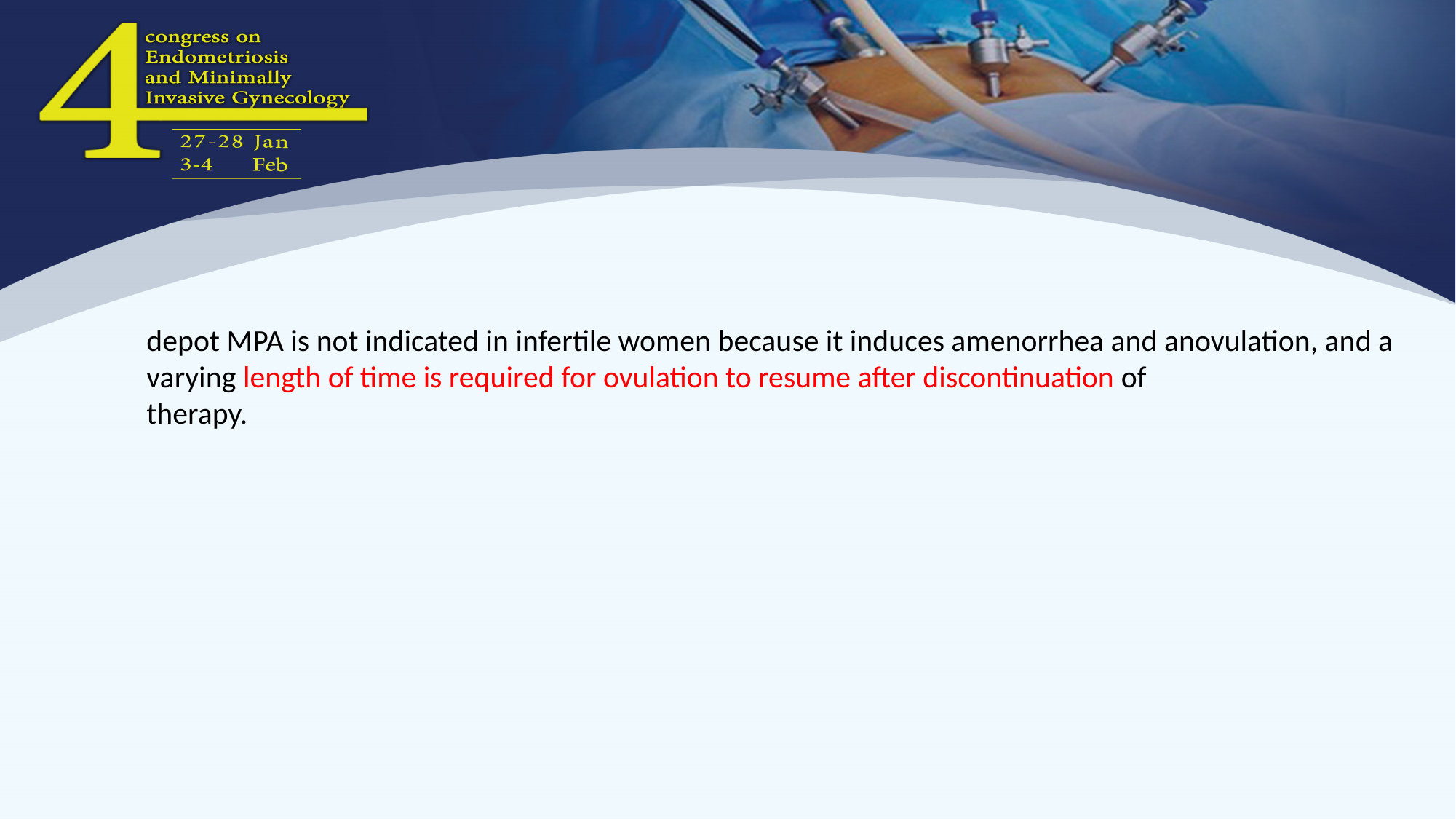

depot MPA is not indicated in infertile women because it induces amenorrhea and anovulation, and a varying length of time is required for ovulation to resume after discontinuation of
therapy.